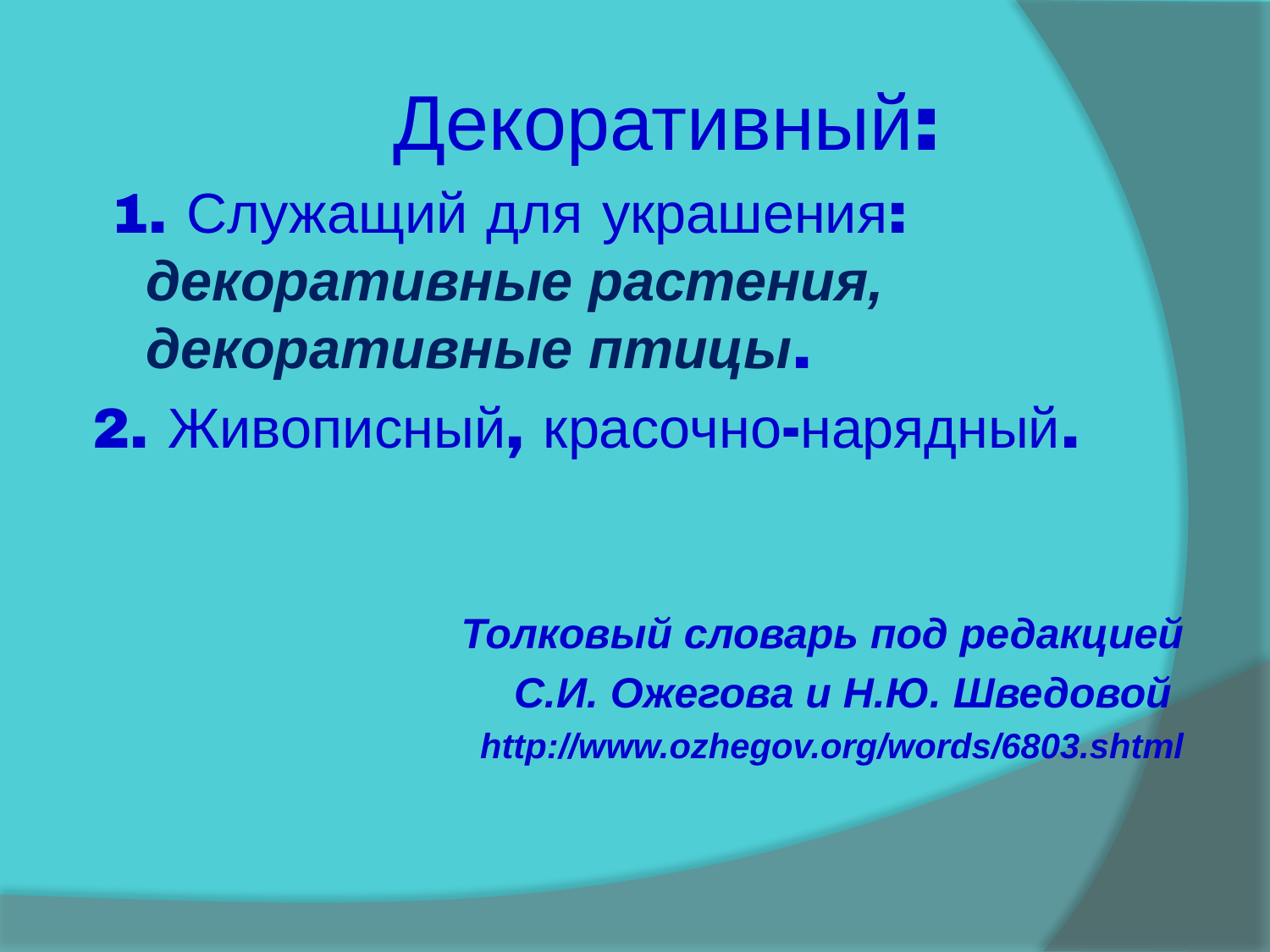

Декоративный:
 1. Служащий для украшения: декоративные растения, декоративные птицы.
2. Живописный, красочно-нарядный.

Толковый словарь под редакцией
 С.И. Ожегова и Н.Ю. Шведовой
http://www.ozhegov.org/words/6803.shtml